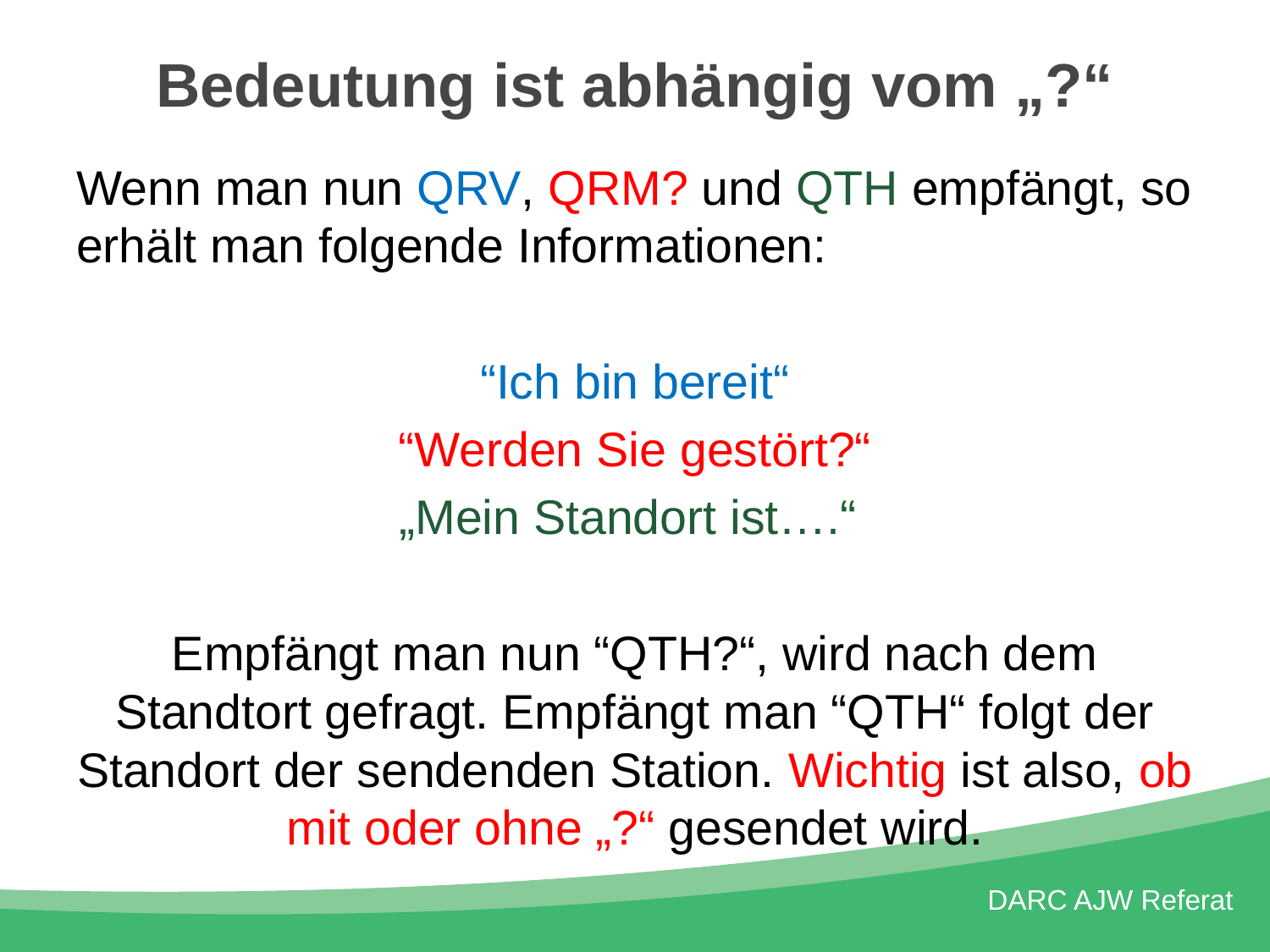

# Bedeutung ist abhängig vom „?“
Wenn man nun QRV, QRM? und QTH empfängt, so erhält man folgende Informationen:

“Ich bin bereit“
“Werden Sie gestört?“
„Mein Standort ist….“

Empfängt man nun “QTH?“, wird nach dem Standtort gefragt. Empfängt man “QTH“ folgt der Standort der sendenden Station. Wichtig ist also, ob mit oder ohne „?“ gesendet wird.